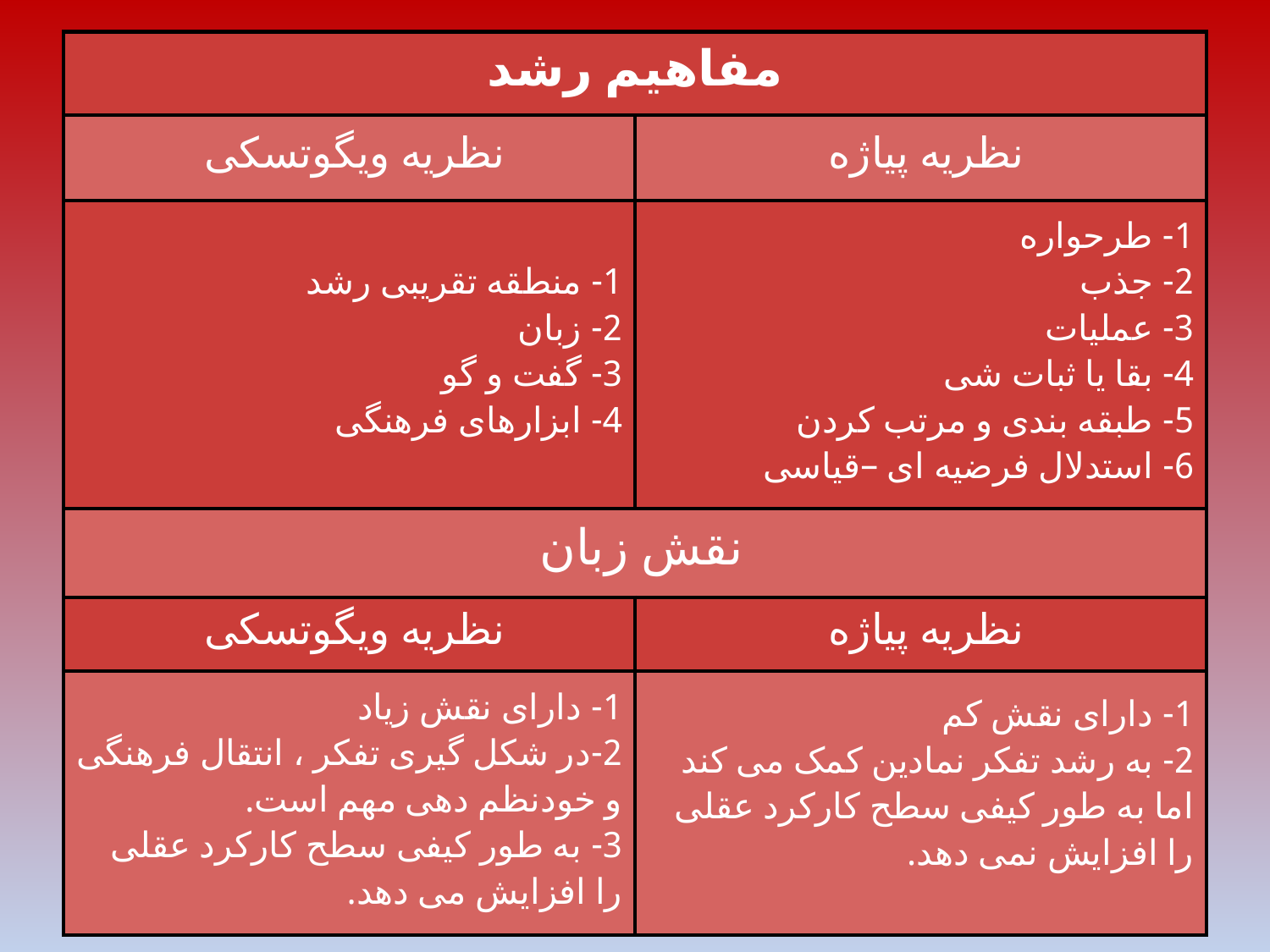

| مفاهیم رشد |  |
| --- | --- |
| نظریه ویگوتسکی | نظریه پیاژه |
| 1- منطقه تقریبی رشد 2- زبان 3- گفت و گو 4- ابزارهای فرهنگی | 1- طرحواره 2- جذب 3- عملیات 4- بقا یا ثبات شی 5- طبقه بندی و مرتب کردن 6- استدلال فرضیه ای –قیاسی |
| نقش زبان |  |
| نظریه ویگوتسکی | نظریه پیاژه |
| 1- دارای نقش زیاد 2-در شکل گیری تفکر ، انتقال فرهنگی و خودنظم دهی مهم است. 3- به طور کیفی سطح کارکرد عقلی را افزایش می دهد. | 1- دارای نقش کم 2- به رشد تفکر نمادین کمک می کند اما به طور کیفی سطح کارکرد عقلی را افزایش نمی دهد. |